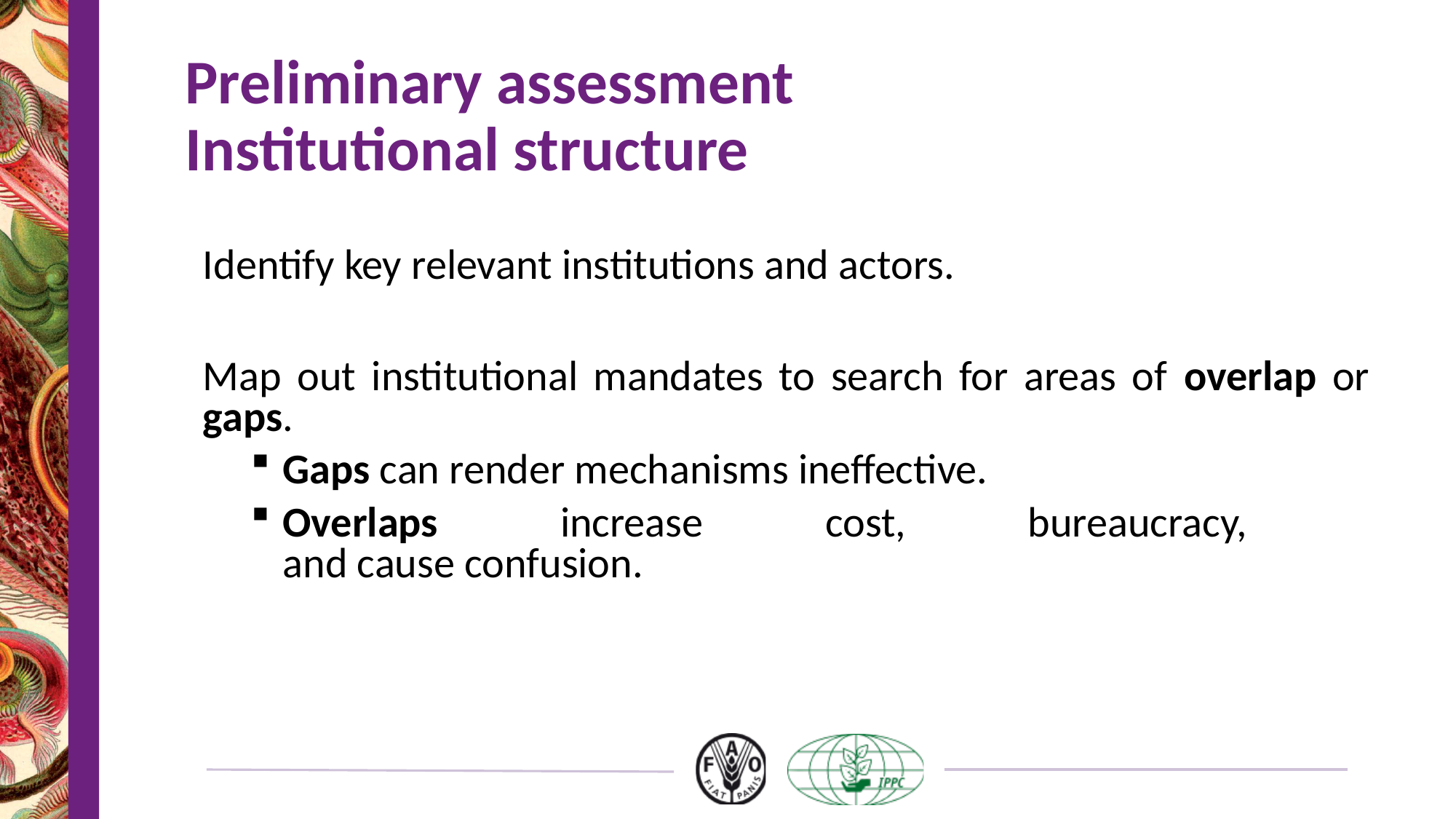

# Preliminary assessment Institutional structure
Identify key relevant institutions and actors.

Map out institutional mandates to search for areas of overlap or gaps.
Gaps can render mechanisms ineffective.
Overlaps increase cost, bureaucracy,
and cause confusion.